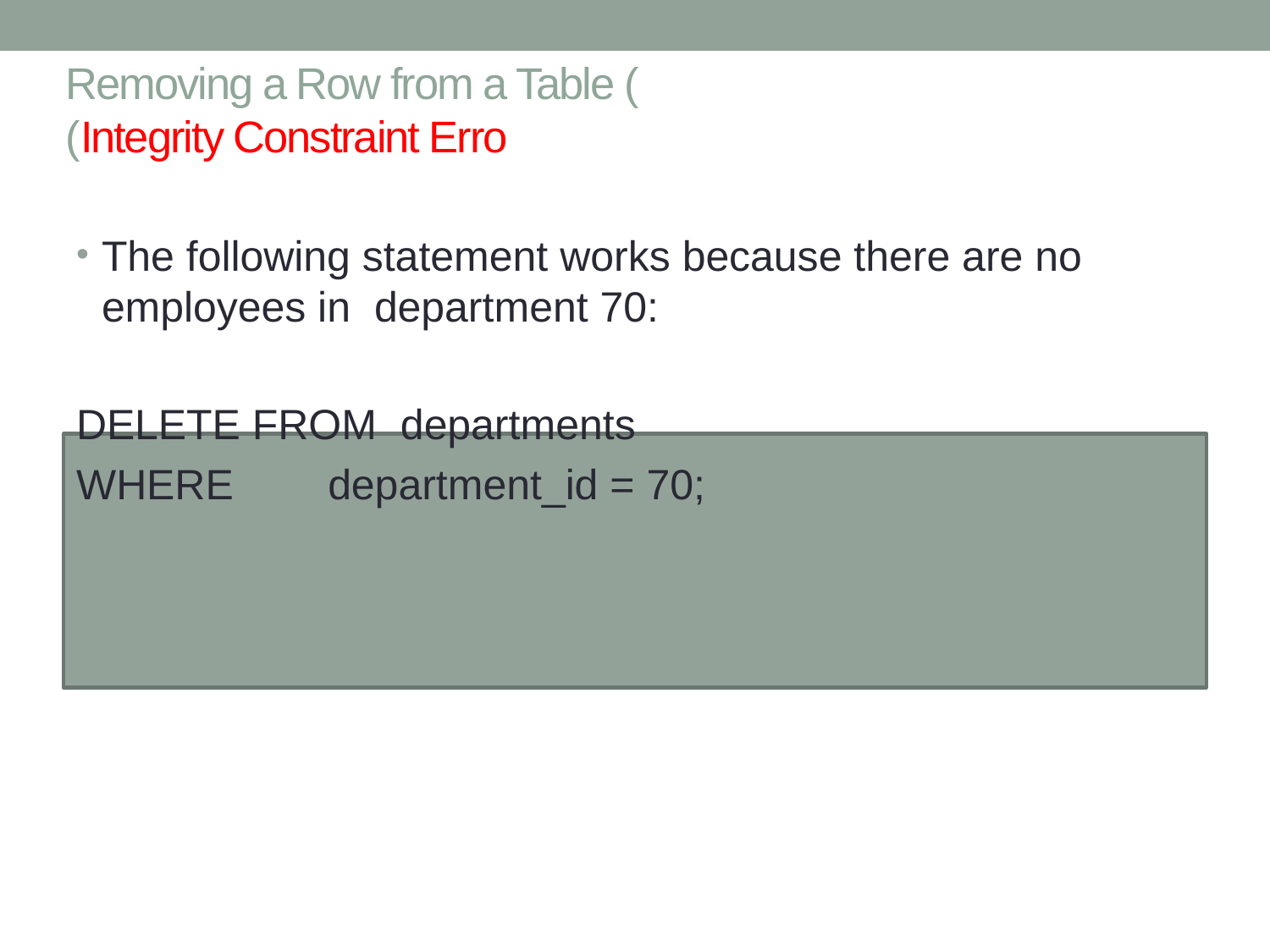

# Removing a Row from a Table ( (Integrity Constraint Error
The following statement works because there are no employees in  department 70:

DELETE FROM  departments
WHERE        department_id = 70;